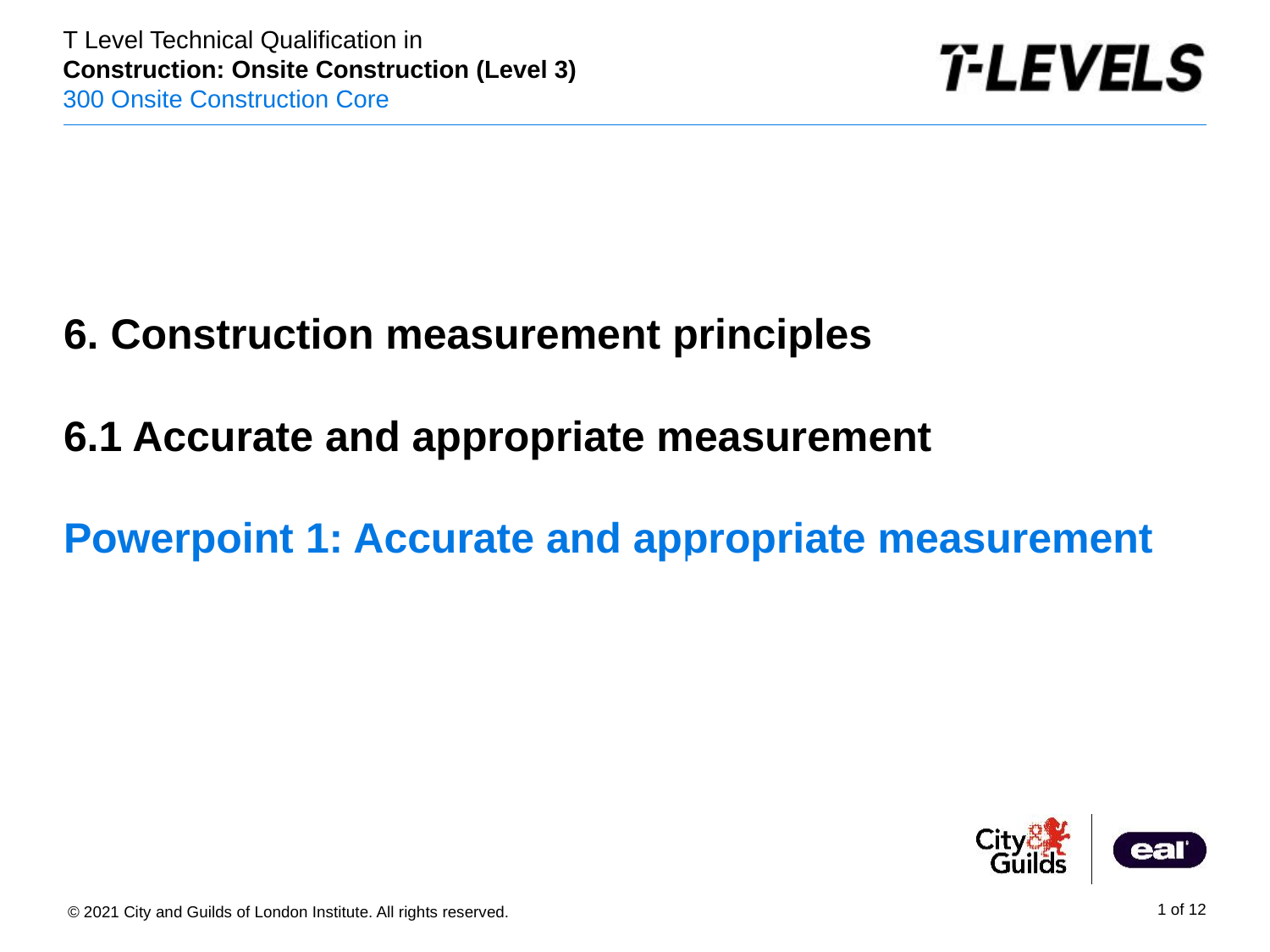

6. Construction measurement principles
# 6.1 Accurate and appropriate measurement Powerpoint 1: Accurate and appropriate measurement

PowerPoint presentation